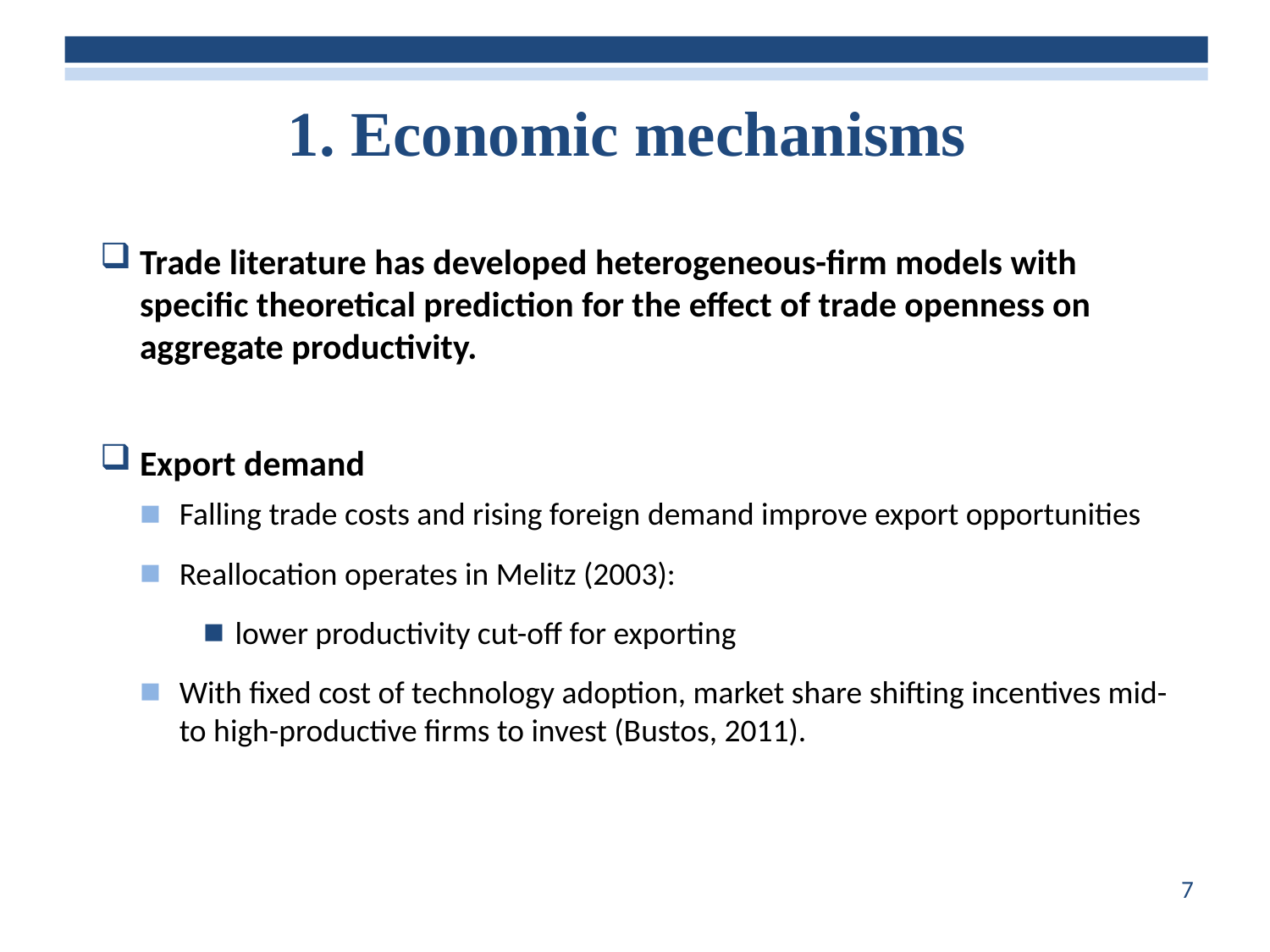

# 1. Economic mechanisms

Trade literature has developed heterogeneous-firm models with specific theoretical prediction for the effect of trade openness on aggregate productivity.

Export demand
Falling trade costs and rising foreign demand improve export opportunities
Reallocation operates in Melitz (2003):
lower productivity cut-off for exporting
With fixed cost of technology adoption, market share shifting incentives mid- to high-productive firms to invest (Bustos, 2011).

7